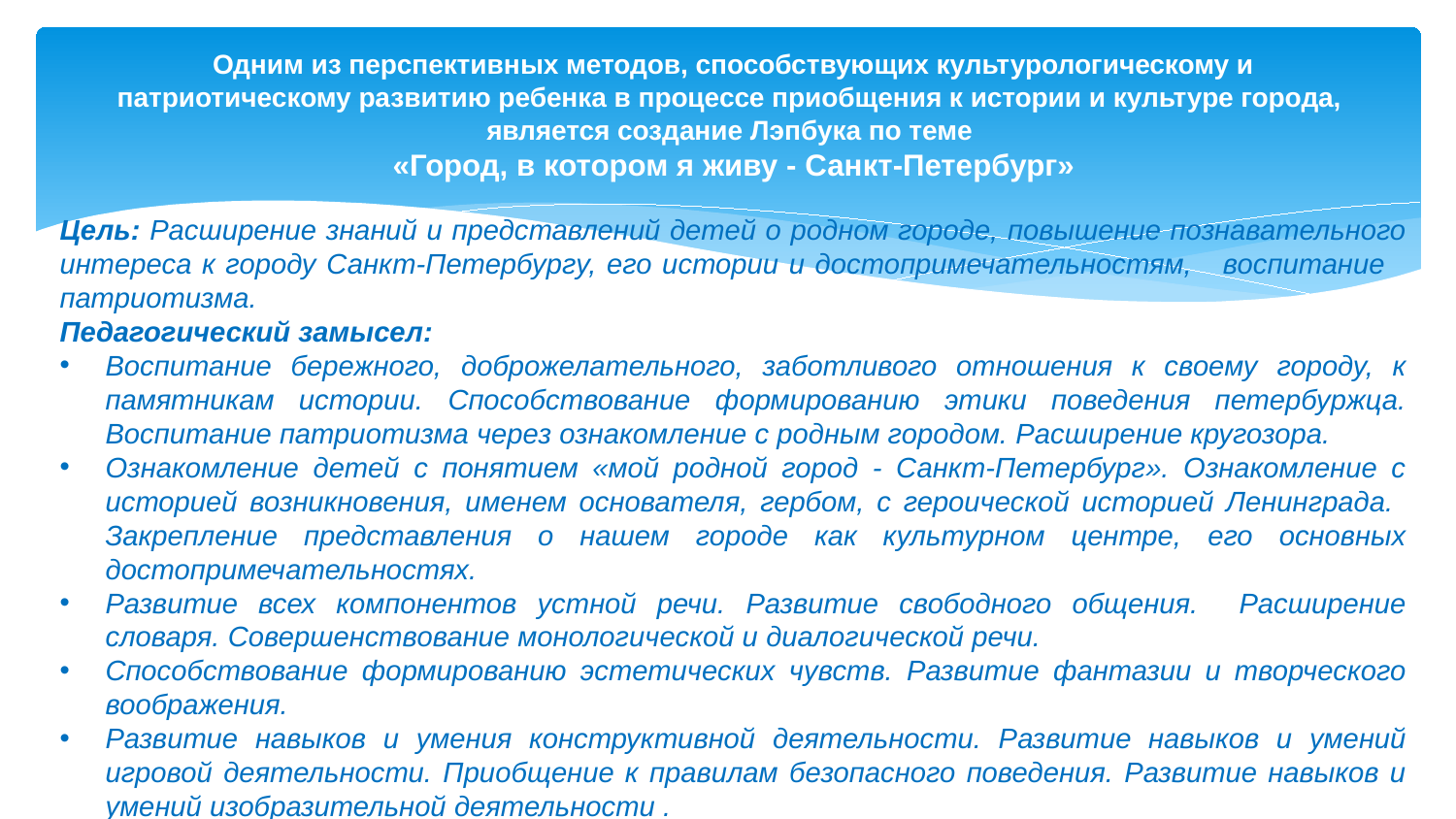

# Одним из перспективных методов, способствующих культурологическому и патриотическому развитию ребенка в процессе приобщения к истории и культуре города, является создание Лэпбука по теме «Город, в котором я живу - Санкт-Петербург»
Цель: Расширение знаний и представлений детей о родном городе, повышение познавательного интереса к городу Санкт-Петербургу, его истории и достопримечательностям,   воспитание   патриотизма.
Педагогический замысел:
Воспитание бережного, доброжелательного, заботливого отношения к своему городу, к памятникам истории. Способствование формированию этики поведения петербуржца. Воспитание патриотизма через ознакомление с родным городом. Расширение кругозора.
Ознакомление детей с понятием «мой родной город - Санкт-Петербург». Ознакомление с историей возникновения, именем основателя, гербом, с героической историей Ленинграда.  Закрепление представления о нашем городе как культурном центре, его основных достопримечательностях.
Развитие всех компонентов устной речи. Развитие свободного общения.  Расширение словаря. Совершенствование монологической и диалогической речи.
Способствование формированию эстетических чувств. Развитие фантазии и творческого воображения.
Развитие навыков и умения конструктивной деятельности. Развитие навыков и умений игровой деятельности. Приобщение к правилам безопасного поведения. Развитие навыков и умений изобразительной деятельности .